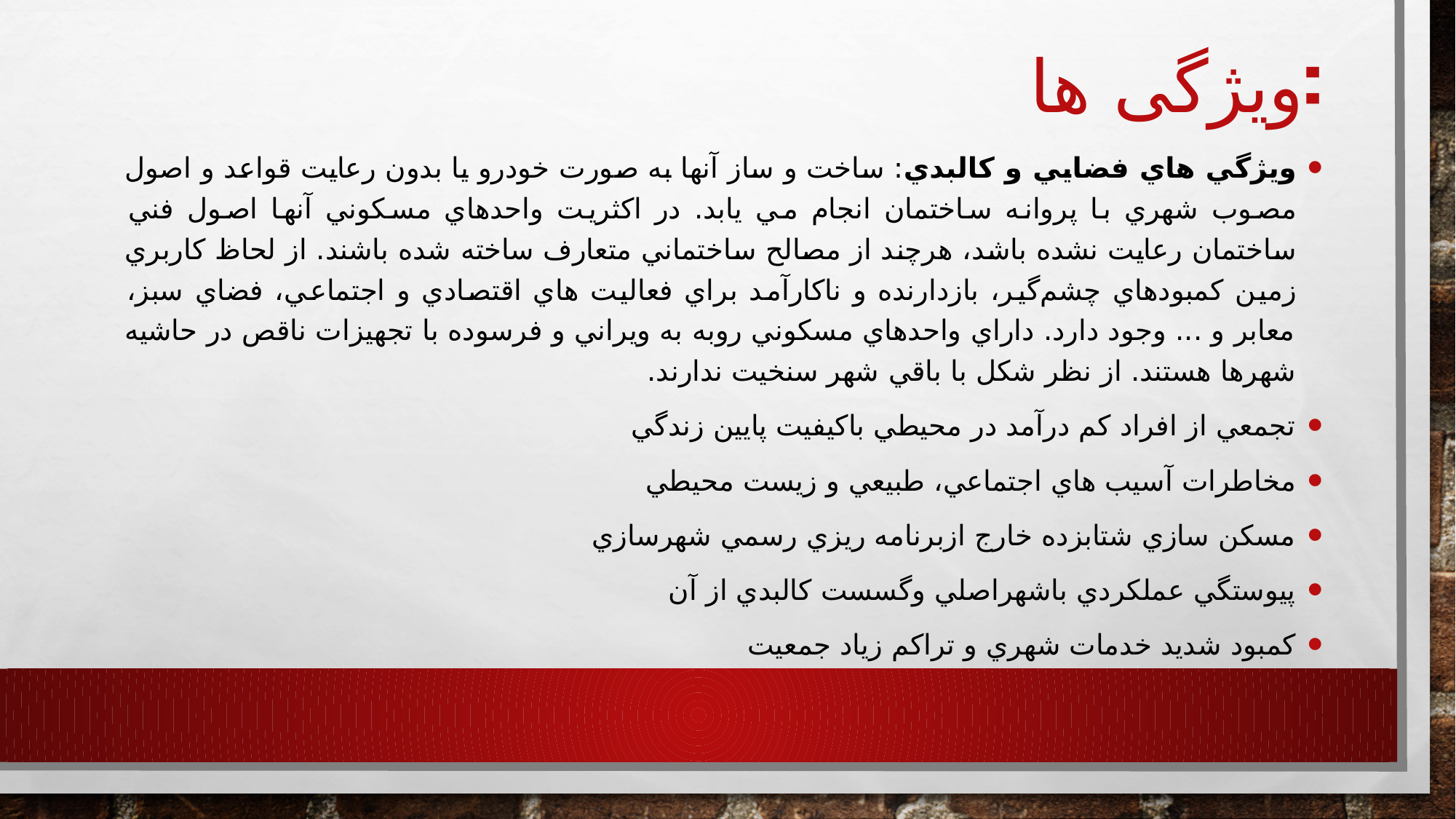

# ویژگی ها:
ويژگي هاي فضايي و كالبدي: ساخت و ساز آنها به صورت خودرو يا بدون رعايت قواعد و اصول مصوب شهري با پروانه ساختمان انجام مي يابد. در اكثريت واحدهاي مسكوني آنها اصول فني ساختمان رعايت ‌نشده‌ باشد، هرچند از مصالح ساختماني متعارف ساخته ‌شده ‌باشند. از لحاظ كاربري زمين كمبودهاي چشم‌گير، بازدارنده و ناكارآمد براي فعاليت ‌هاي اقتصادي و اجتماعي، فضاي سبز، معابر و ... وجود دارد. داراي واحدهاي مسكوني روبه به ويراني و فرسوده با تجهيزات ناقص در حاشيه شهرها هستند. از نظر شكل با باقي‌ شهر سنخيت ندارند.
تجمعي از افراد كم درآمد در محيطي باكيفيت پايين زندگي
مخاطرات آسيب هاي اجتماعي، طبيعي و زيست محيطي
مسكن سازي شتابزده خارج ازبرنامه ريزي رسمي شهرسازي
پيوستگي عملكردي باشهراصلي وگسست كالبدي از آن
كمبود شديد خدمات شهري و تراكم زياد جمعيت